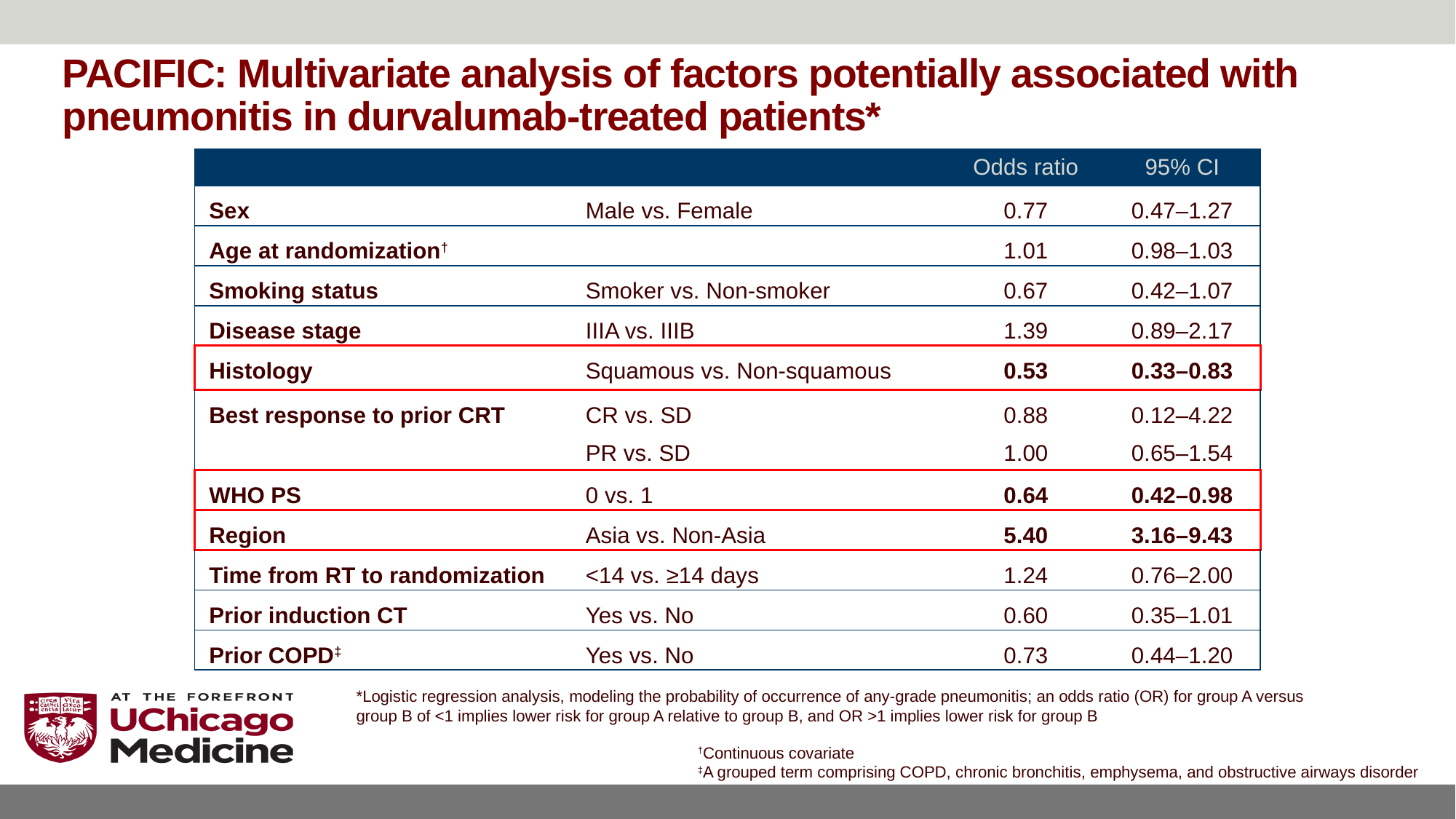

# PACIFIC: Multivariate analysis of factors potentially associated with pneumonitis in durvalumab-treated patients*
|  |  | Odds ratio | 95% CI |
| --- | --- | --- | --- |
| Sex | Male vs. Female | 0.77 | 0.47–1.27 |
| Age at randomization† |  | 1.01 | 0.98–1.03 |
| Smoking status | Smoker vs. Non-smoker | 0.67 | 0.42–1.07 |
| Disease stage | IIIA vs. IIIB | 1.39 | 0.89–2.17 |
| Histology | Squamous vs. Non-squamous | 0.53 | 0.33–0.83 |
| Best response to prior CRT | CR vs. SD PR vs. SD | 0.88 1.00 | 0.12–4.22 0.65–1.54 |
| WHO PS | 0 vs. 1 | 0.64 | 0.42–0.98 |
| Region | Asia vs. Non-Asia | 5.40 | 3.16–9.43 |
| Time from RT to randomization | <14 vs. ≥14 days | 1.24 | 0.76–2.00 |
| Prior induction CT | Yes vs. No | 0.60 | 0.35–1.01 |
| Prior COPD‡ | Yes vs. No | 0.73 | 0.44–1.20 |
*Logistic regression analysis, modeling the probability of occurrence of any-grade pneumonitis; an odds ratio (OR) for group A versus group B of <1 implies lower risk for group A relative to group B, and OR >1 implies lower risk for group B
†Continuous covariate
‡A grouped term comprising COPD, chronic bronchitis, emphysema, and obstructive airways disorder